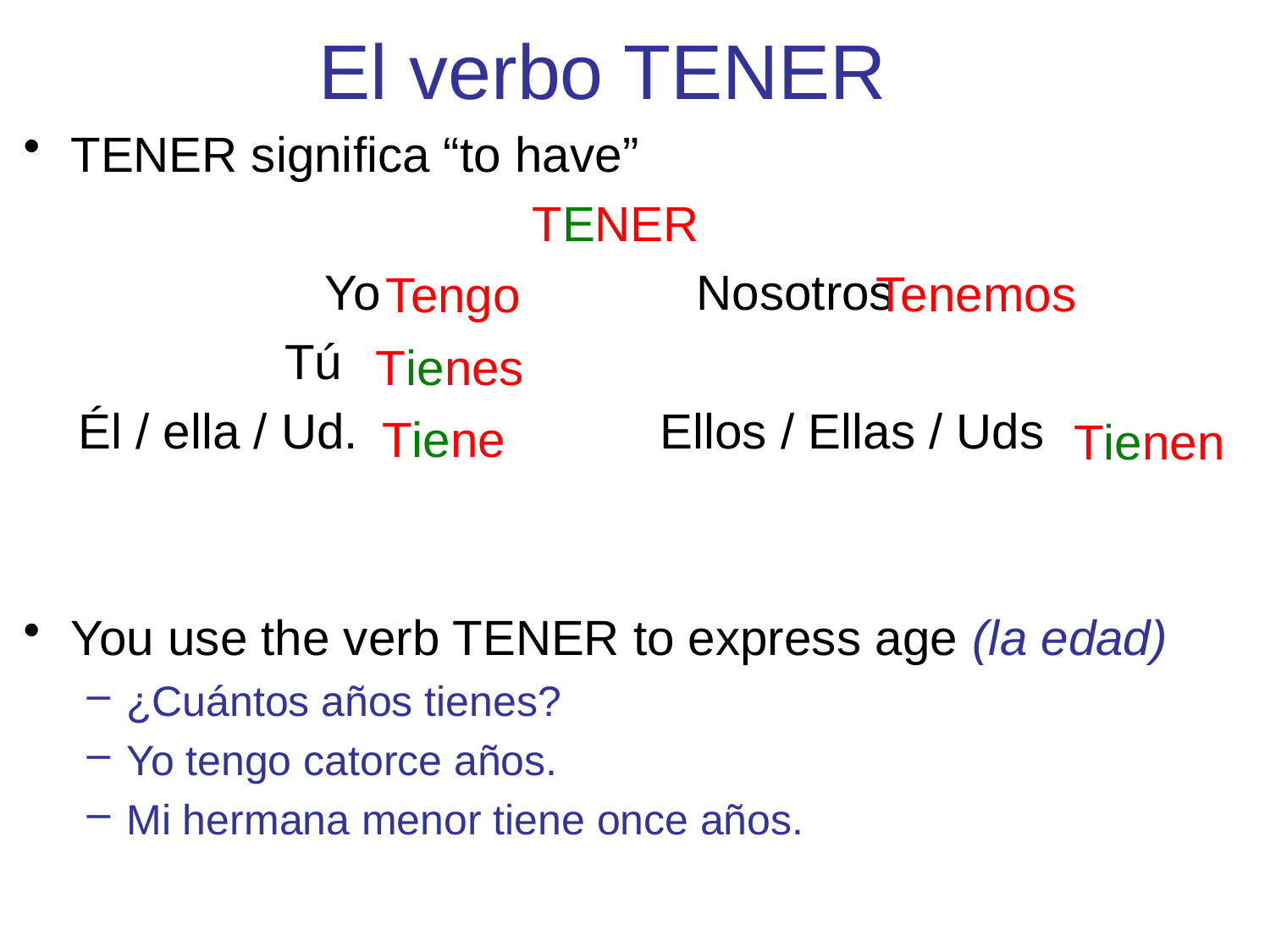

# El verbo TENER
TENER significa “to have”
                                     TENER
			Yo                       Nosotros
                   Tú
    Él / ella / Ud.                      Ellos / Ellas / Uds

You use the verb TENER to express age (la edad)
¿Cuántos años tienes?
Yo tengo catorce años.
Mi hermana menor tiene once años.
Tenemos
Tengo
Tienes
Tiene
Tienen